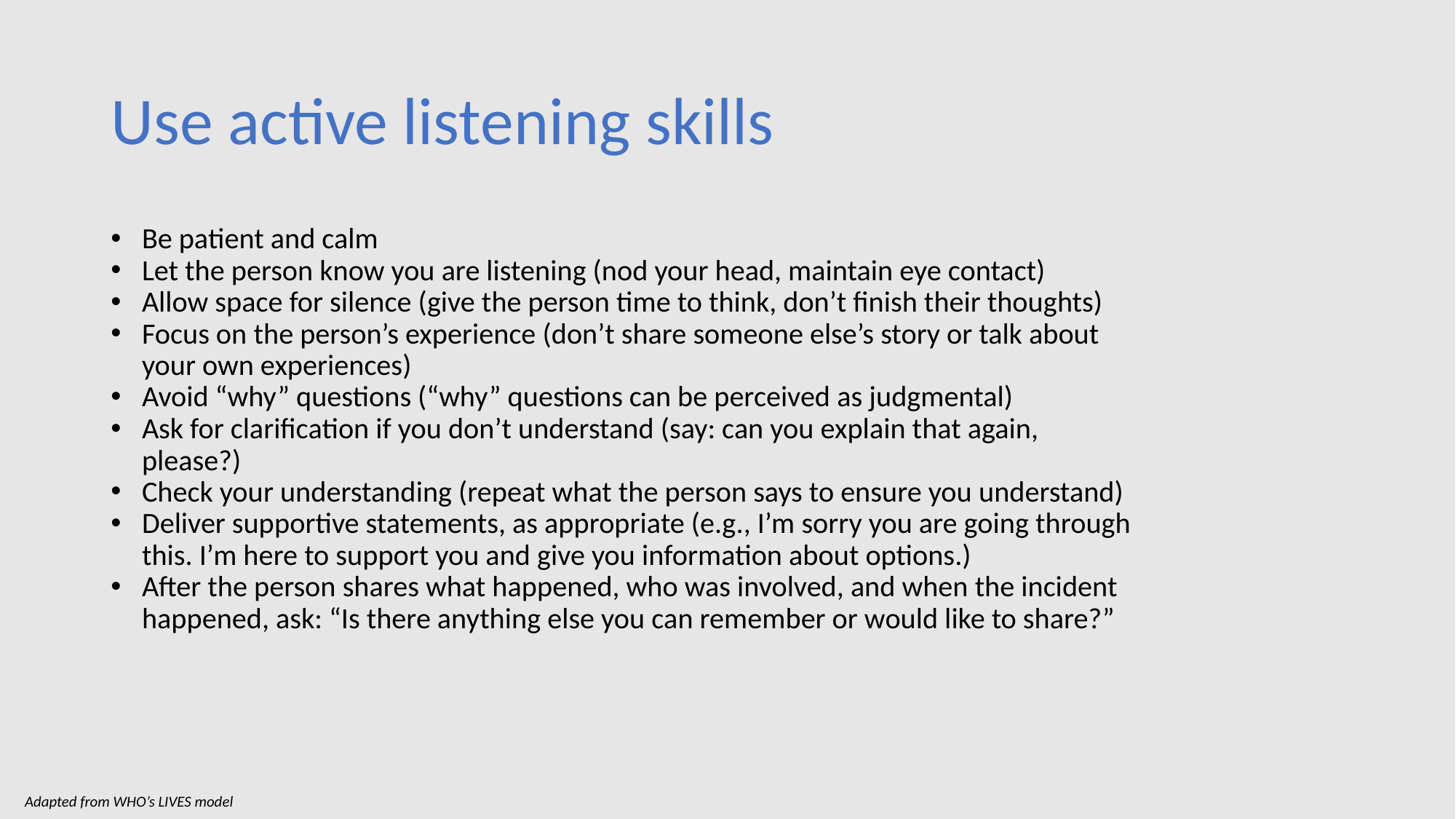

# Use active listening skills
Be patient and calm
Let the person know you are listening (nod your head, maintain eye contact)
Allow space for silence (give the person time to think, don’t finish their thoughts)
Focus on the person’s experience (don’t share someone else’s story or talk about your own experiences)
Avoid “why” questions (“why” questions can be perceived as judgmental)
Ask for clarification if you don’t understand (say: can you explain that again, please?)
Check your understanding (repeat what the person says to ensure you understand)
Deliver supportive statements, as appropriate (e.g., I’m sorry you are going through this. I’m here to support you and give you information about options.)
After the person shares what happened, who was involved, and when the incident happened, ask: “Is there anything else you can remember or would like to share?”

Adapted from WHO’s LIVES model